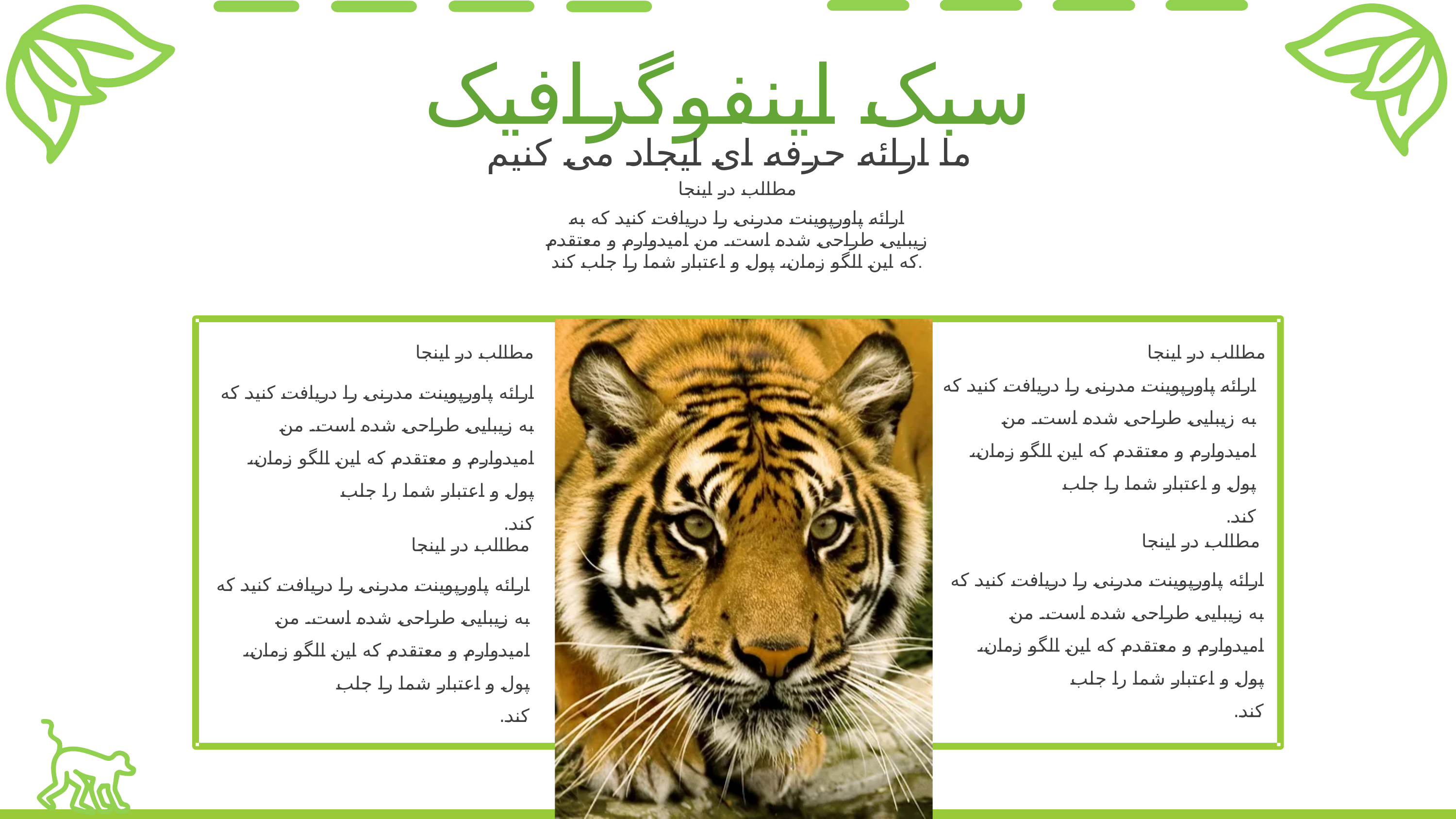

سبک اینفوگرافیک
ما ارائه حرفه ای ایجاد می کنیم
مطالب در اینجا
ارائه پاورپوینت مدرنی را دریافت کنید که به زیبایی طراحی شده است. من امیدوارم و معتقدم که این الگو زمان، پول و اعتبار شما را جلب کند.

مطالب در اینجا
مطالب در اینجا
ارائه پاورپوینت مدرنی را دریافت کنید که به زیبایی طراحی شده است. من امیدوارم و معتقدم که این الگو زمان، پول و اعتبار شما را جلب
کند.
ارائه پاورپوینت مدرنی را دریافت کنید که به زیبایی طراحی شده است. من امیدوارم و معتقدم که این الگو زمان، پول و اعتبار شما را جلب
کند.
مطالب در اینجا
مطالب در اینجا
ارائه پاورپوینت مدرنی را دریافت کنید که به زیبایی طراحی شده است. من امیدوارم و معتقدم که این الگو زمان، پول و اعتبار شما را جلب
کند.
ارائه پاورپوینت مدرنی را دریافت کنید که به زیبایی طراحی شده است. من امیدوارم و معتقدم که این الگو زمان، پول و اعتبار شما را جلب
کند.